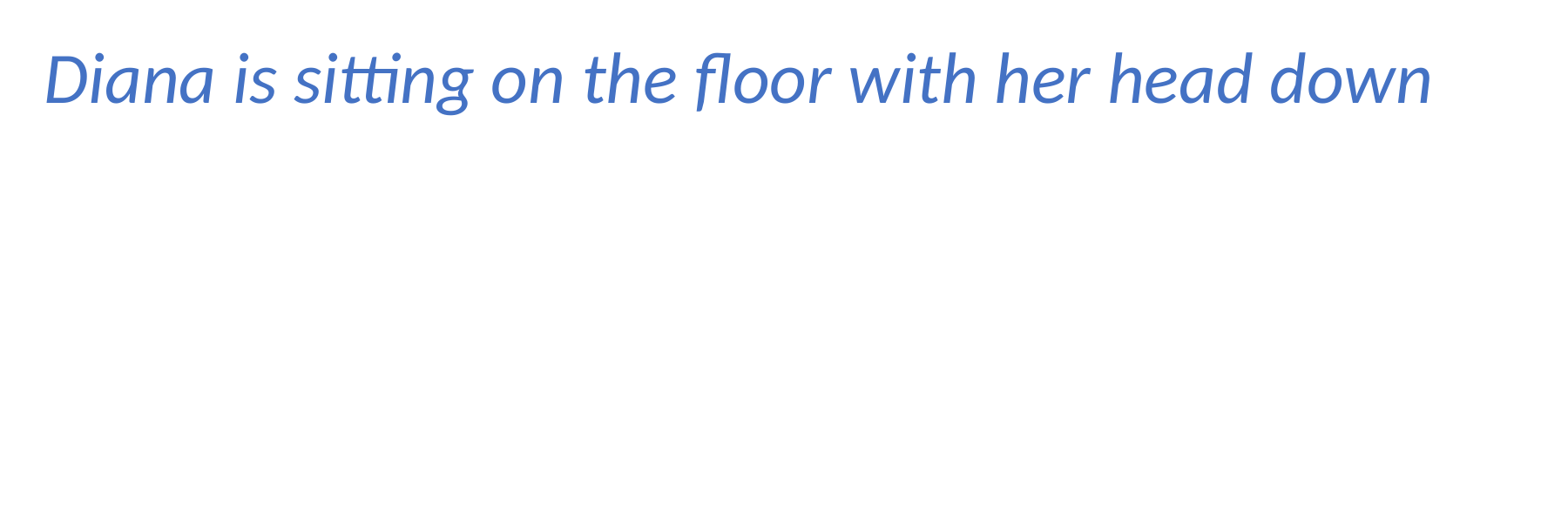

Diana is sitting on the floor with her head down